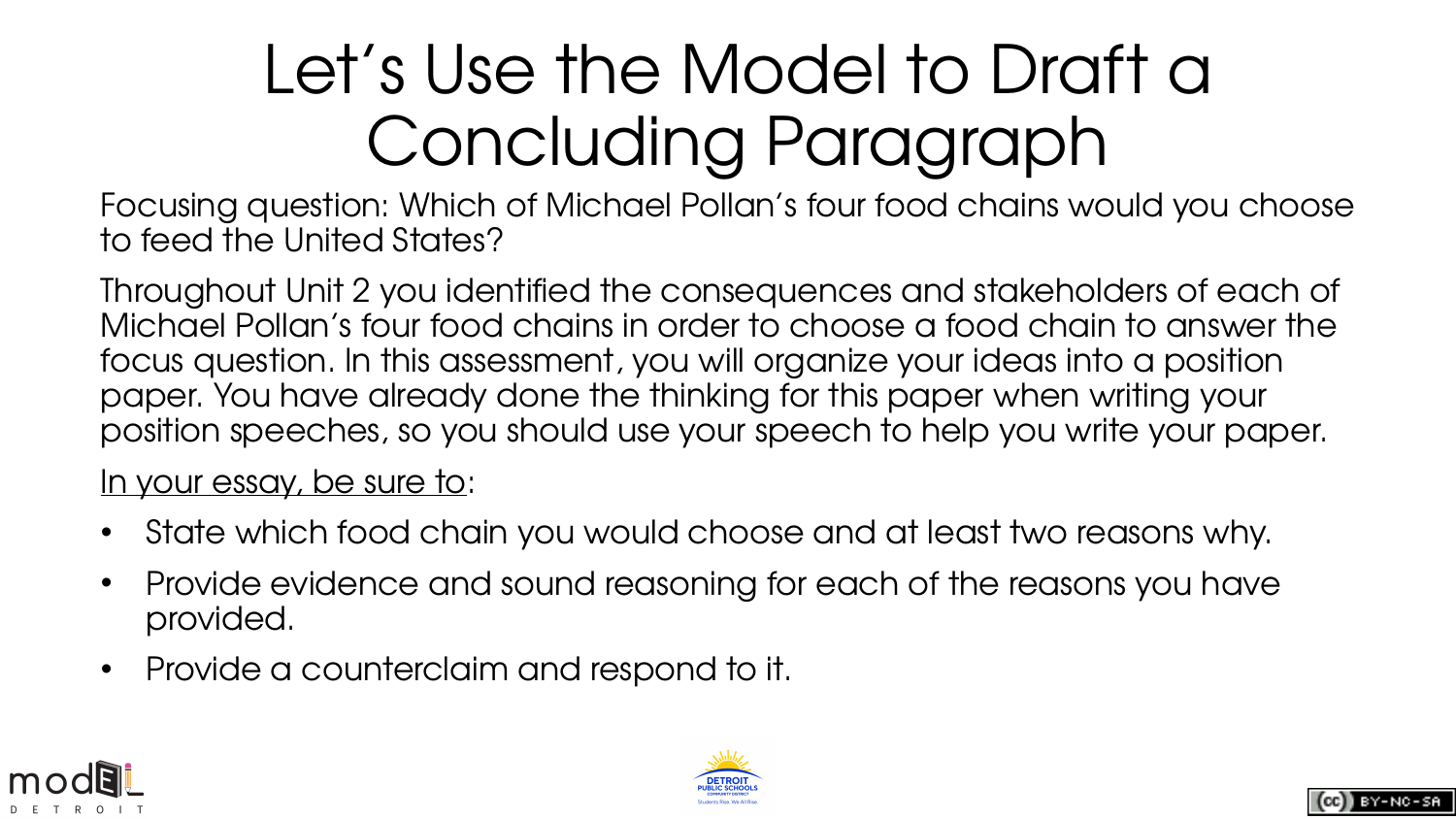

# Let’s Use the Model to Draft a Concluding Paragraph
Focusing question: Which of Michael Pollan’s four food chains would you choose to feed the United States?
Throughout Unit 2 you identified the consequences and stakeholders of each of Michael Pollan’s four food chains in order to choose a food chain to answer the focus question. In this assessment, you will organize your ideas into a position paper. You have already done the thinking for this paper when writing your position speeches, so you should use your speech to help you write your paper.
In your essay, be sure to:
State which food chain you would choose and at least two reasons why.
Provide evidence and sound reasoning for each of the reasons you have provided.
Provide a counterclaim and respond to it.